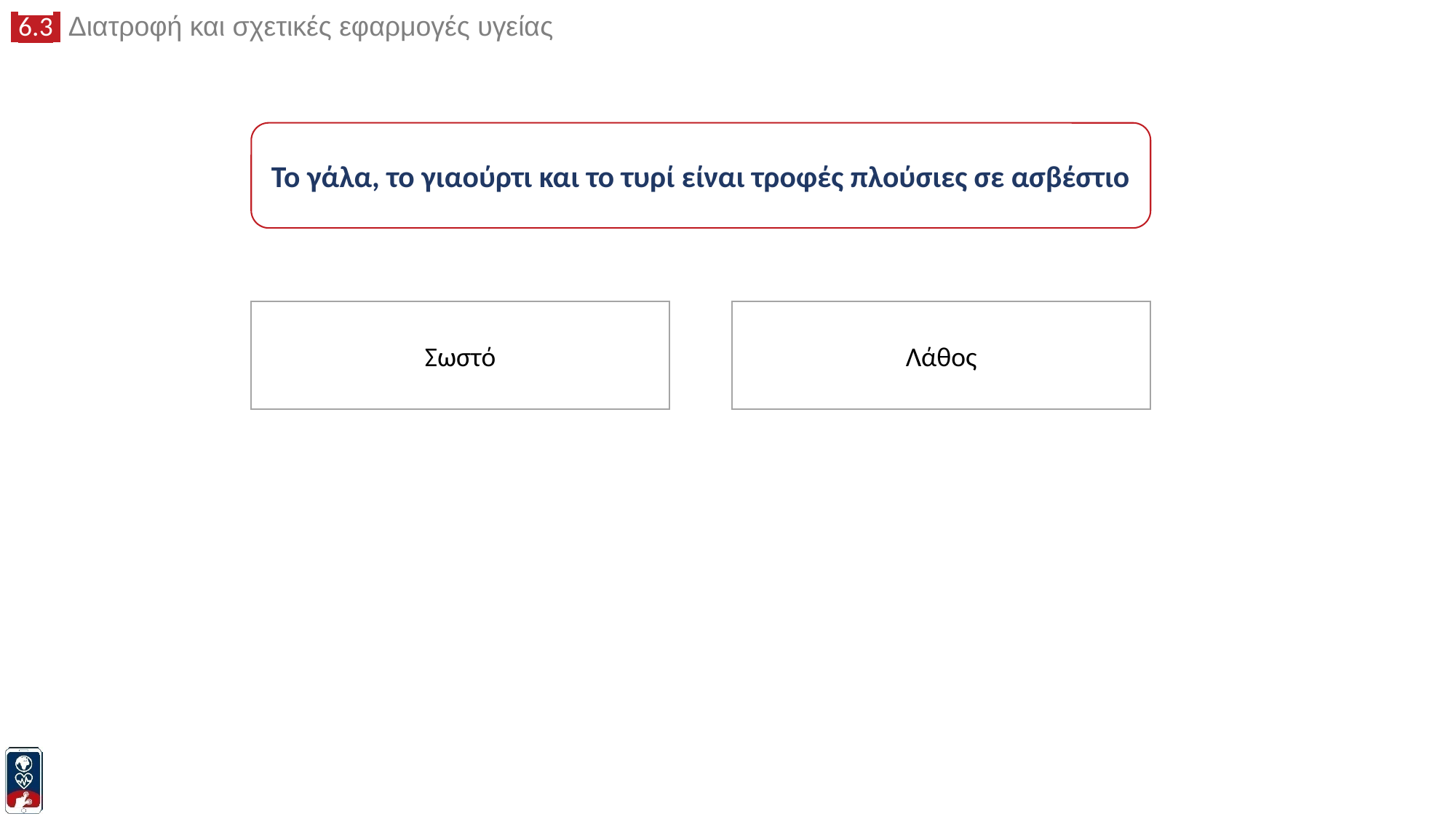

Το γάλα, το γιαούρτι και το τυρί είναι τροφές πλούσιες σε ασβέστιο
Σωστό
Λάθος